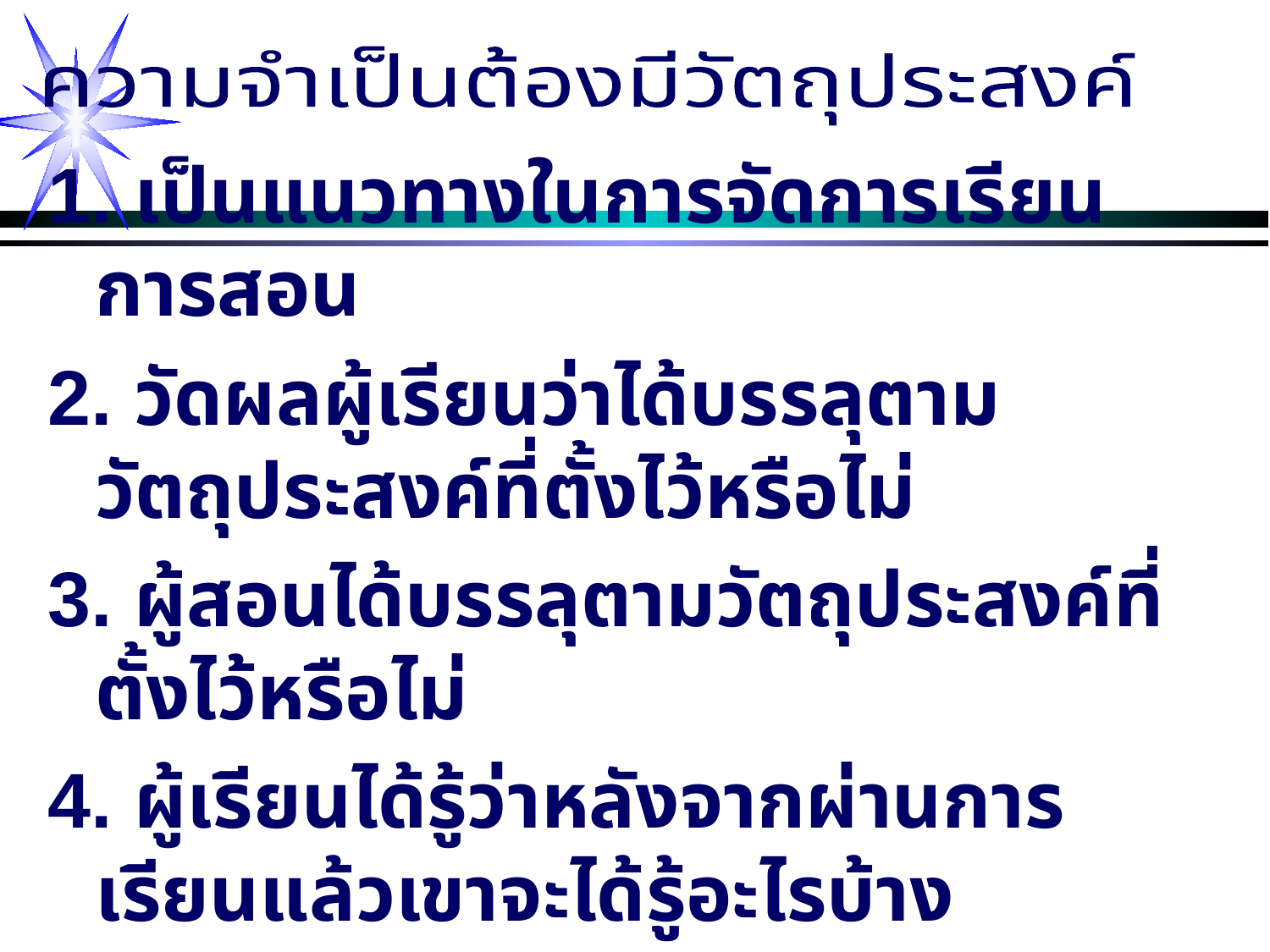

ความจำเป็นต้องมีวัตถุประสงค์

1. เป็นแนวทางในการจัดการเรียนการสอน
2. วัดผลผู้เรียนว่าได้บรรลุตามวัตถุประสงค์ที่ตั้งไว้หรือไม่
3. ผู้สอนได้บรรลุตามวัตถุประสงค์ที่ตั้งไว้หรือไม่
4. ผู้เรียนได้รู้ว่าหลังจากผ่านการเรียนแล้วเขาจะได้รู้อะไรบ้าง